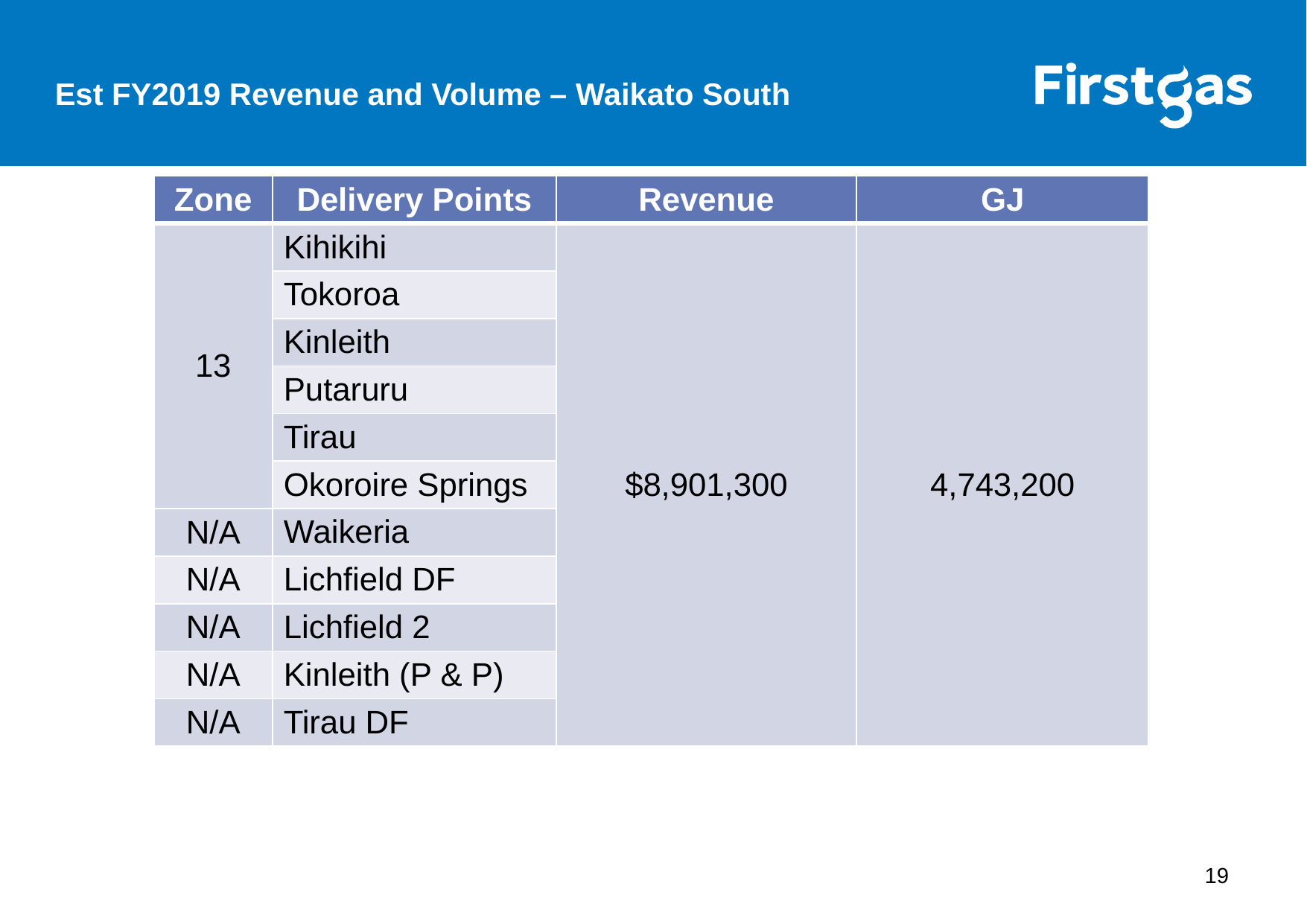

Est FY2019 Revenue and Volume – Waikato South
| Zone | Delivery Points | Revenue | GJ |
| --- | --- | --- | --- |
| 13 | Kihikihi | $8,901,300 | 4,743,200 |
|  | Tokoroa |  |  |
|  | Kinleith |  |  |
|  | Putaruru |  |  |
|  | Tirau |  |  |
|  | Okoroire Springs |  |  |
| N/A | Waikeria |  |  |
| N/A | Lichfield DF |  |  |
| N/A | Lichfield 2 |  |  |
| N/A | Kinleith (P & P) |  |  |
| N/A | Tirau DF |  |  |
19